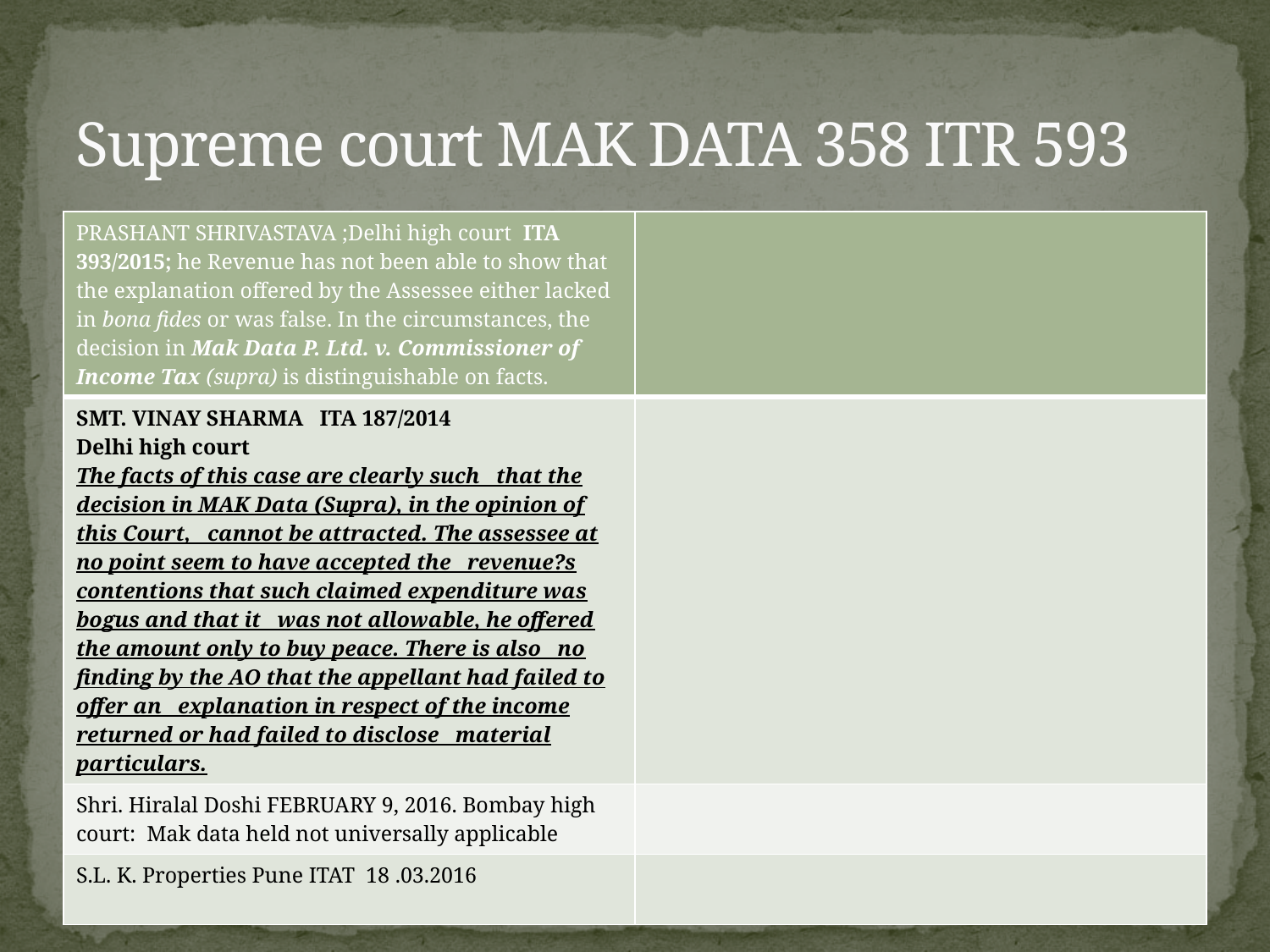

# Supreme court MAK DATA 358 ITR 593
| PRASHANT SHRIVASTAVA ;Delhi high court ITA 393/2015; he Revenue has not been able to show that the explanation offered by the Assessee either lacked in bona fides or was false. In the circumstances, the decision in Mak Data P. Ltd. v. Commissioner of Income Tax (supra) is distinguishable on facts. |  |
| --- | --- |
| SMT. VINAY SHARMA   ITA 187/2014 Delhi high court The facts of this case are clearly such   that the decision in MAK Data (Supra), in the opinion of this Court,   cannot be attracted. The assessee at no point seem to have accepted the   revenue?s contentions that such claimed expenditure was bogus and that it   was not allowable, he offered the amount only to buy peace. There is also   no finding by the AO that the appellant had failed to offer an   explanation in respect of the income returned or had failed to disclose   material particulars. |  |
| Shri. Hiralal Doshi FEBRUARY 9, 2016. Bombay high court: Mak data held not universally applicable |  |
| S.L. K. Properties Pune ITAT 18 .03.2016 |  |